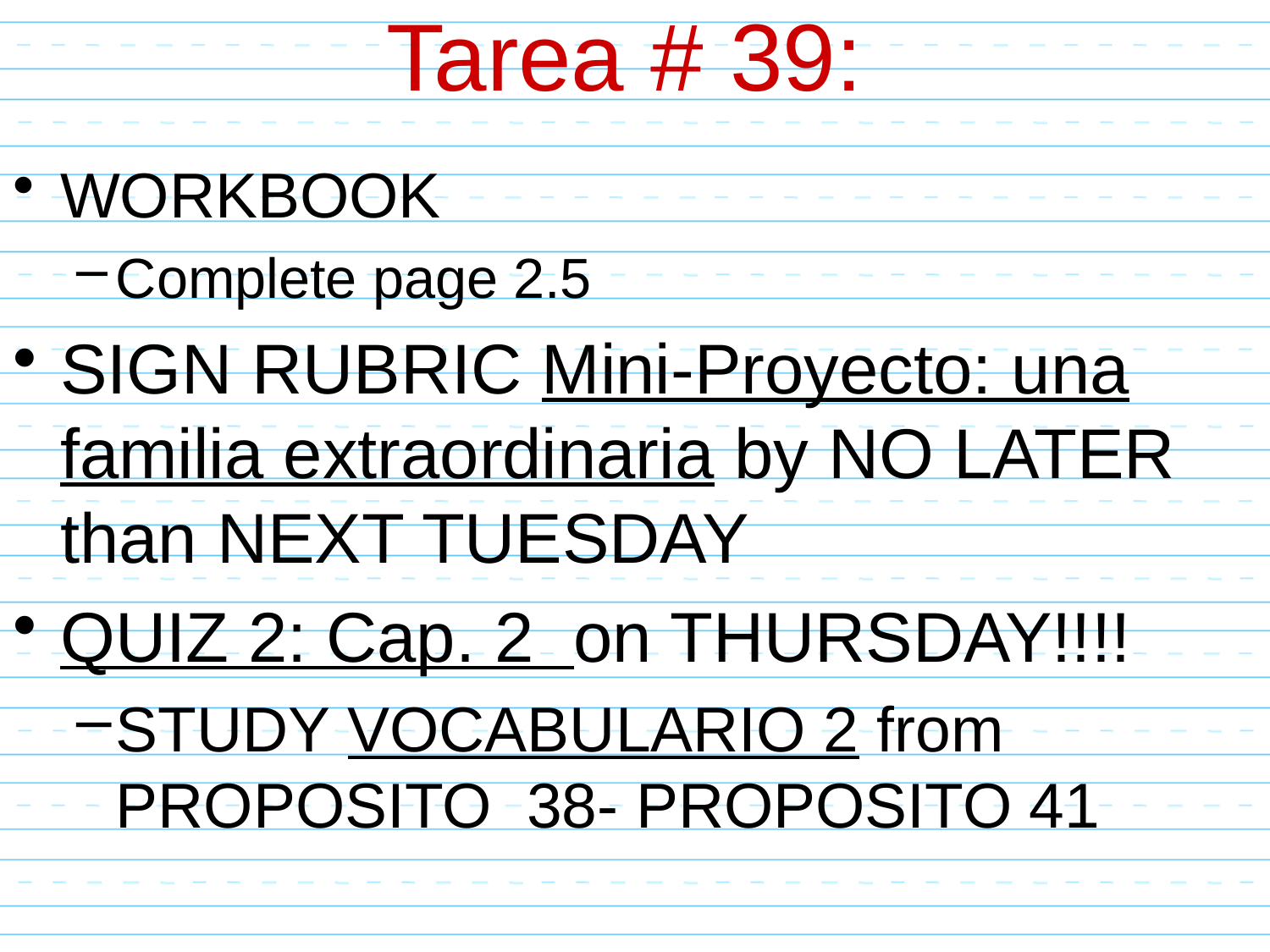

Tarea # 39:
WORKBOOK
Complete page 2.5
SIGN RUBRIC Mini-Proyecto: una familia extraordinaria by NO LATER than NEXT TUESDAY
QUIZ 2: Cap. 2  on THURSDAY!!!!
STUDY VOCABULARIO 2 from PROPOSITO  38- PROPOSITO 41